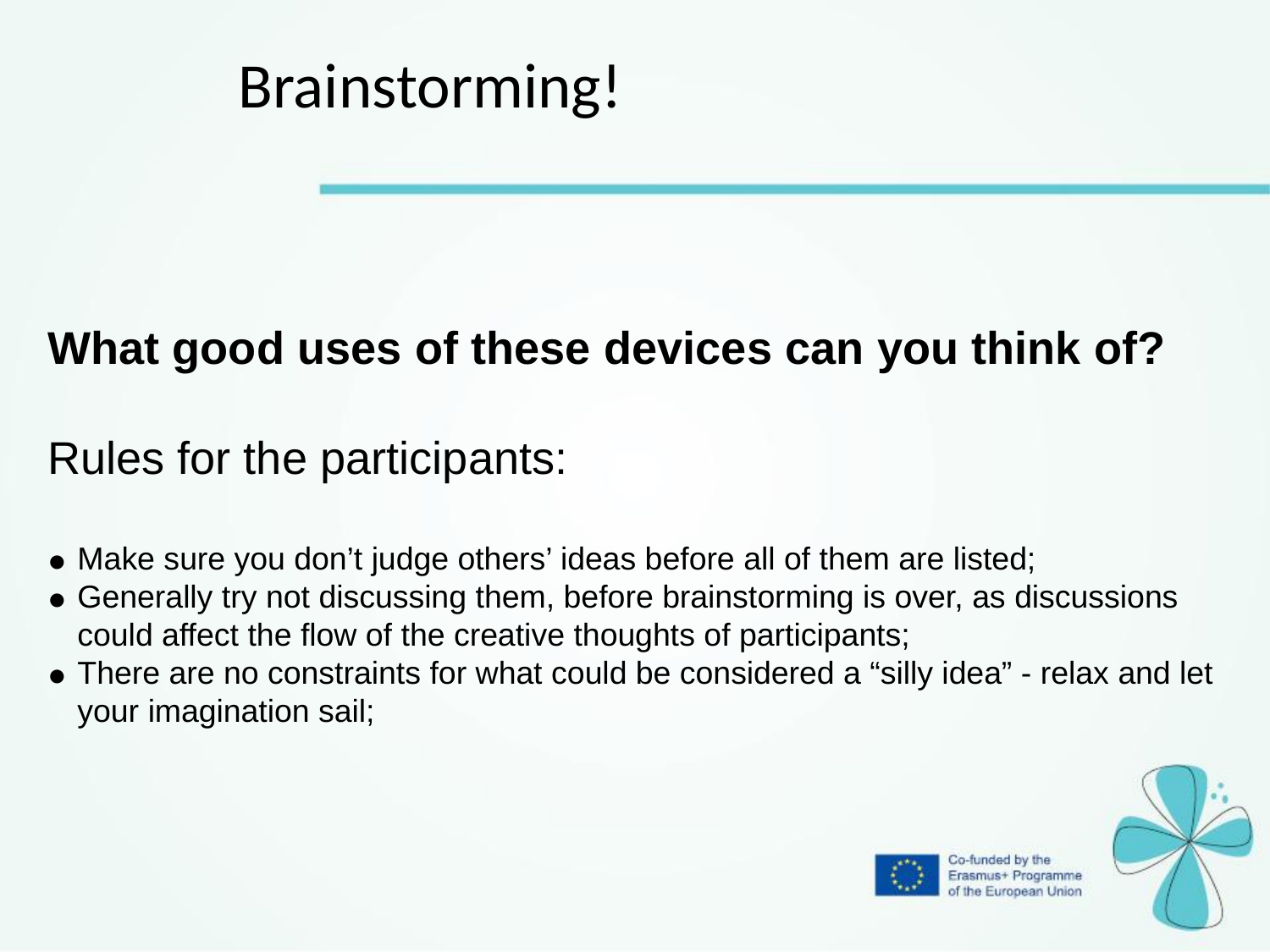

Brainstorming!

What good uses of these devices can you think of?

Rules for the participants:

Make sure you don’t judge others’ ideas before all of them are listed;
Generally try not discussing them, before brainstorming is over, as discussions could affect the flow of the creative thoughts of participants;
There are no constraints for what could be considered a “silly idea” - relax and let your imagination sail;